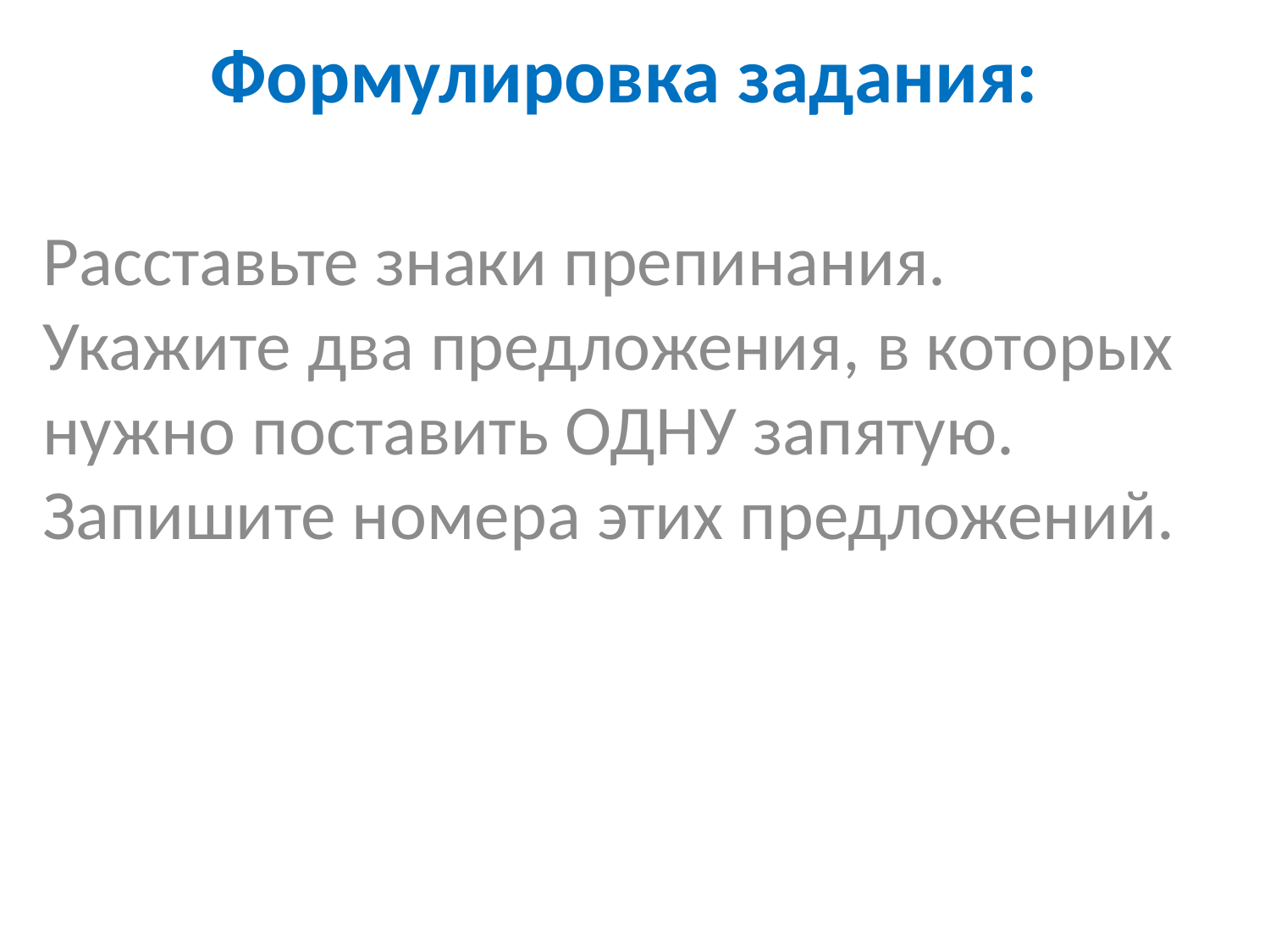

# Формулировка задания:
Расставьте знаки препинания. Укажите два предложения, в которых нужно поставить ОДНУ запятую. Запишите номера этих предложений.